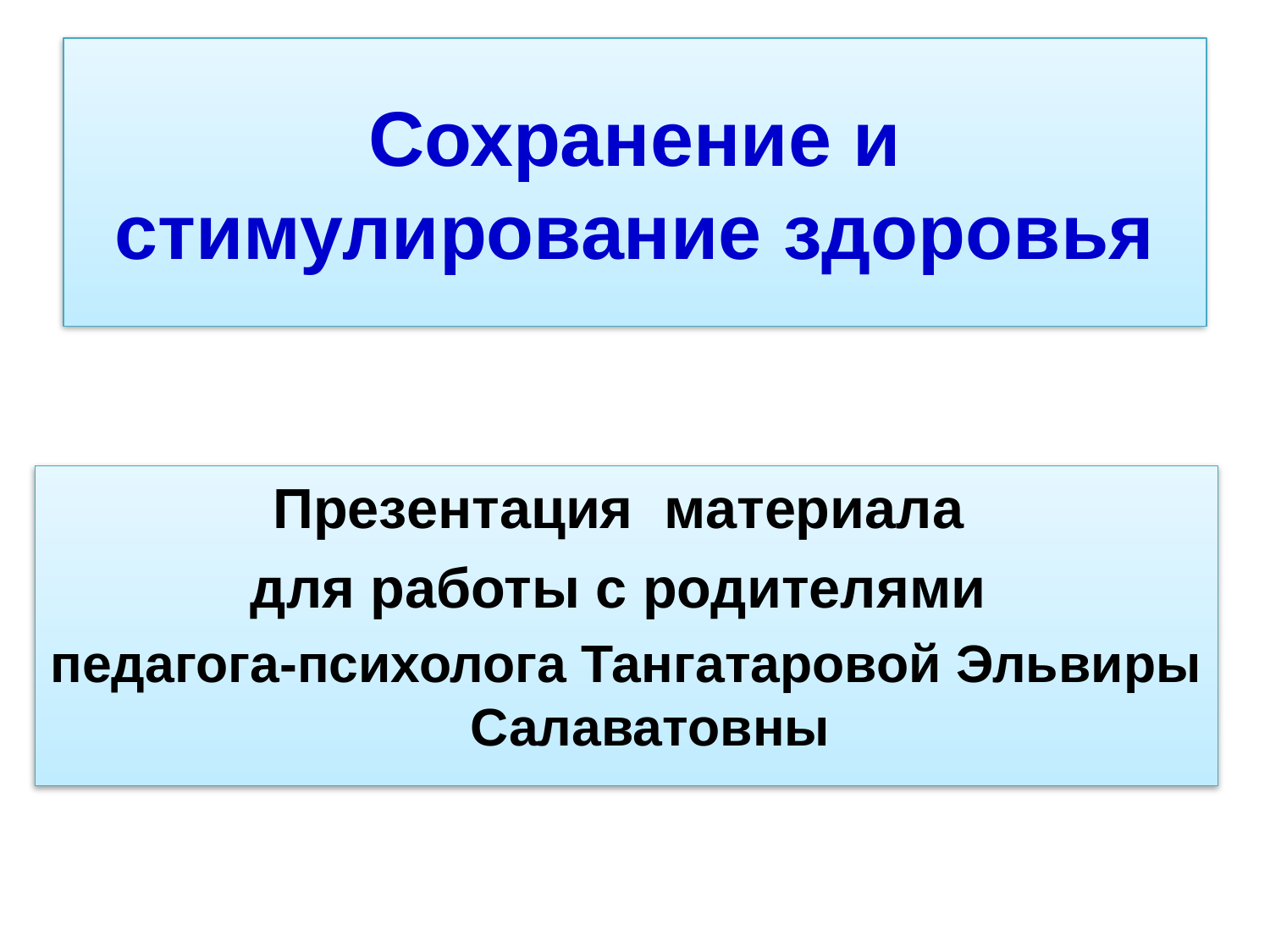

# Сохранение и стимулирование здоровья
Презентация  материала
для работы с родителями
педагога-психолога Тангатаровой Эльвиры Салаватовны